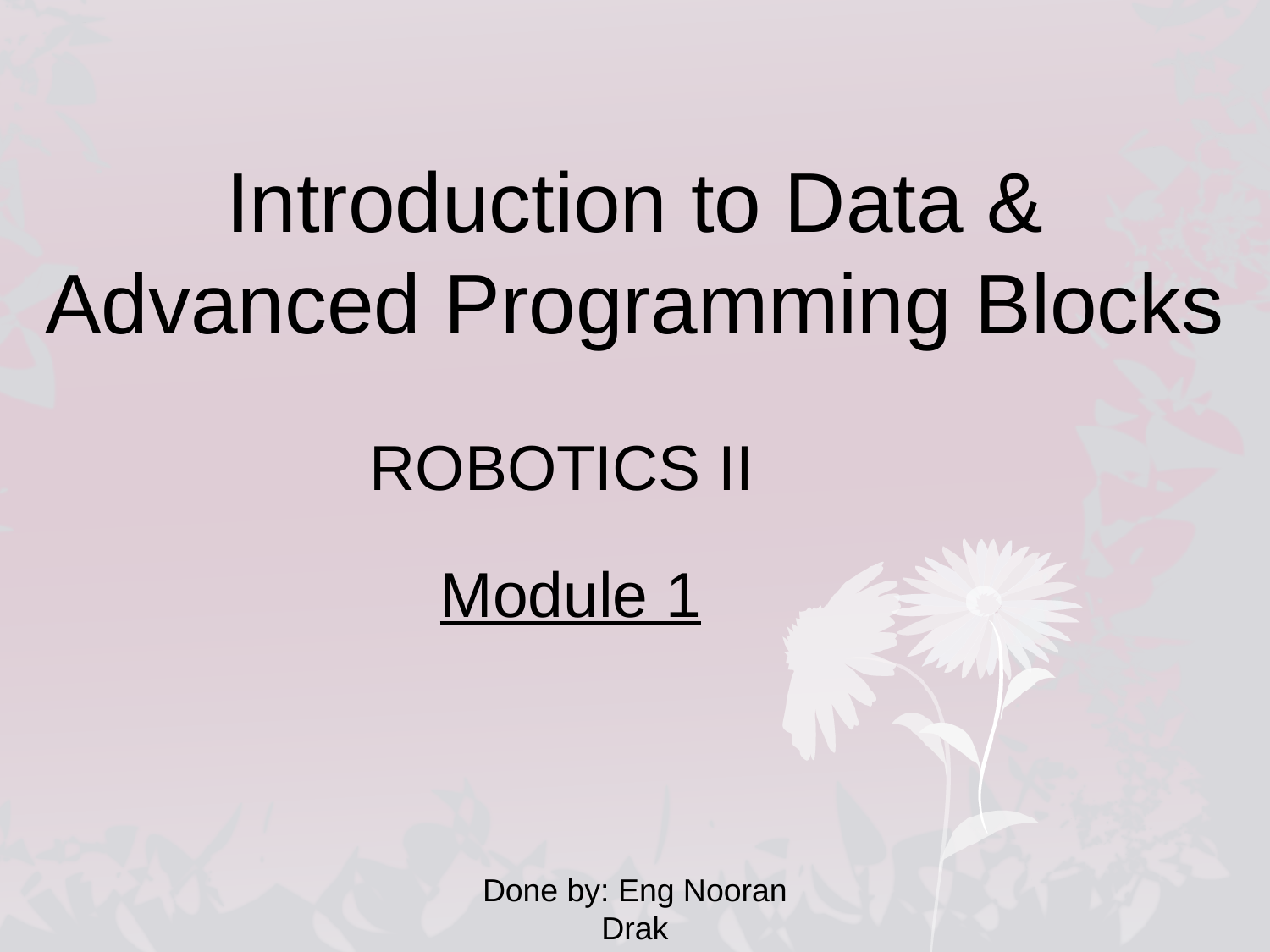

# Introduction to Data & Advanced Programming Blocks
ROBOTICS II
Module 1
Done by: Eng Nooran Drak